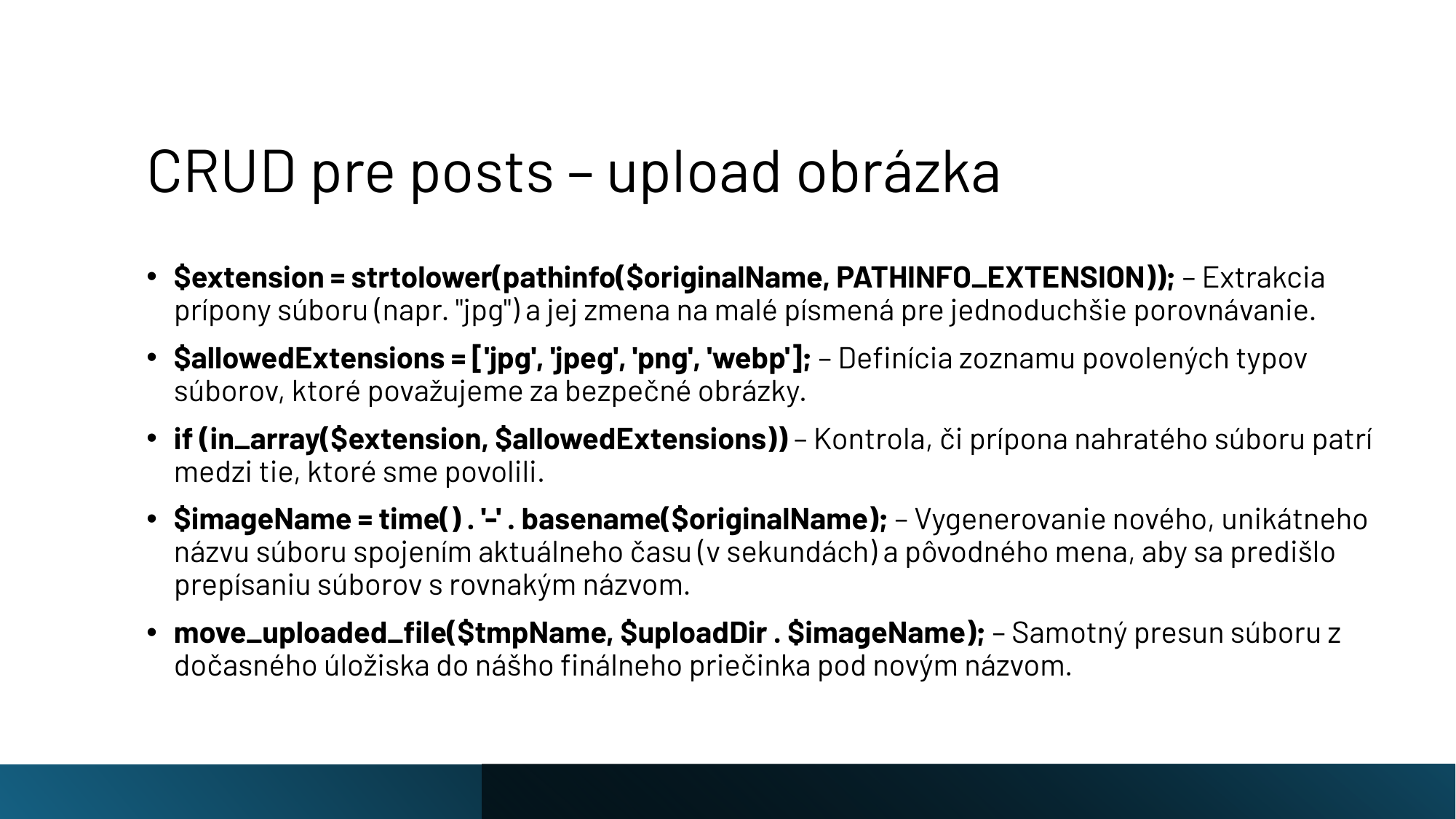

# CRUD pre posts – upload obrázka
$extension = strtolower(pathinfo($originalName, PATHINFO_EXTENSION)); – Extrakcia prípony súboru (napr. "jpg") a jej zmena na malé písmená pre jednoduchšie porovnávanie.
$allowedExtensions = ['jpg', 'jpeg', 'png', 'webp']; – Definícia zoznamu povolených typov súborov, ktoré považujeme za bezpečné obrázky.
if (in_array($extension, $allowedExtensions)) – Kontrola, či prípona nahratého súboru patrí medzi tie, ktoré sme povolili.
$imageName = time() . '-' . basename($originalName); – Vygenerovanie nového, unikátneho názvu súboru spojením aktuálneho času (v sekundách) a pôvodného mena, aby sa predišlo prepísaniu súborov s rovnakým názvom.
move_uploaded_file($tmpName, $uploadDir . $imageName); – Samotný presun súboru z dočasného úložiska do nášho finálneho priečinka pod novým názvom.